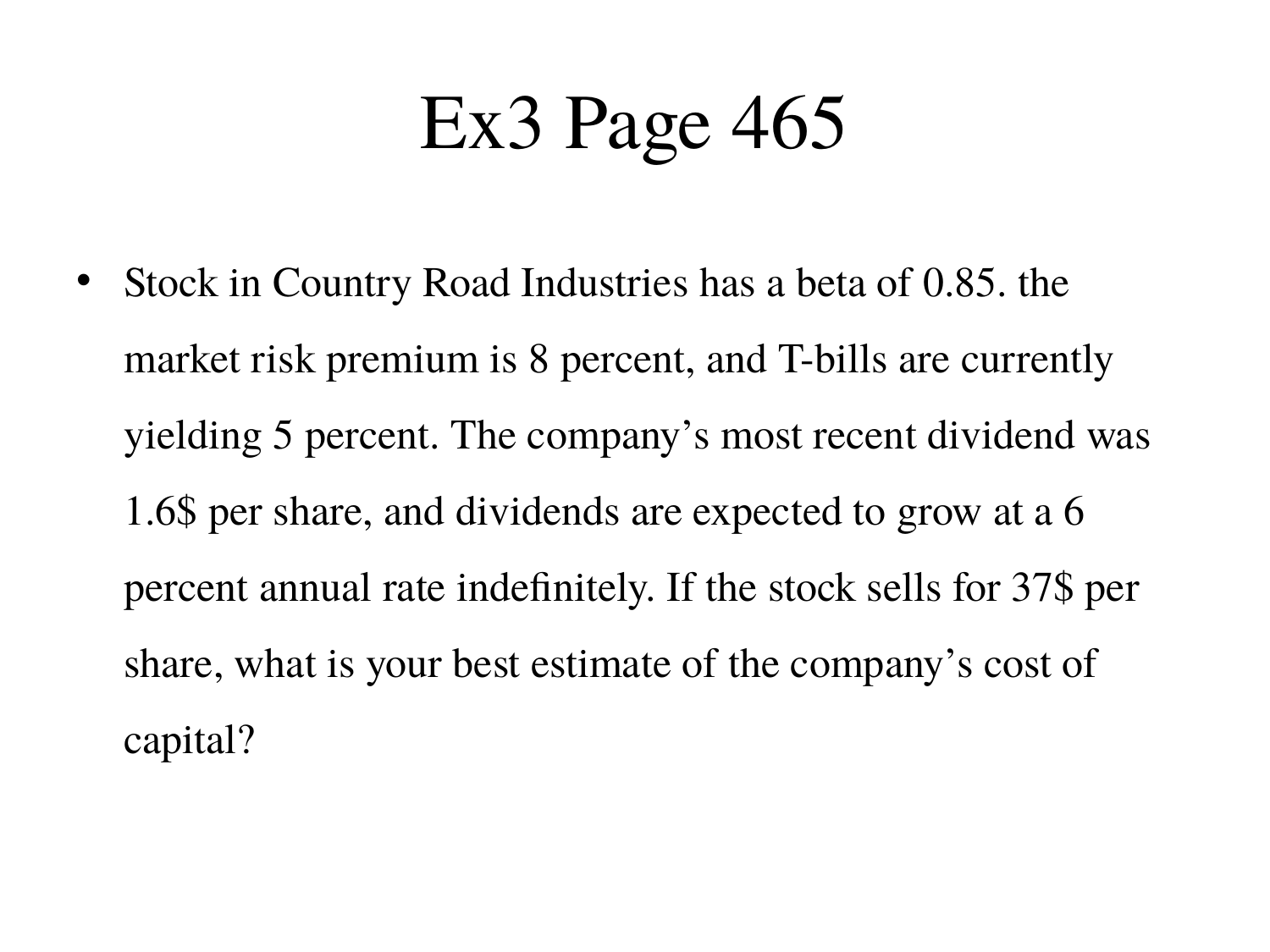

# Ex3 Page 465
Stock in Country Road Industries has a beta of 0.85. the market risk premium is 8 percent, and T-bills are currently yielding 5 percent. The company’s most recent dividend was 1.6$ per share, and dividends are expected to grow at a 6 percent annual rate indefinitely. If the stock sells for 37$ per share, what is your best estimate of the company’s cost of capital?